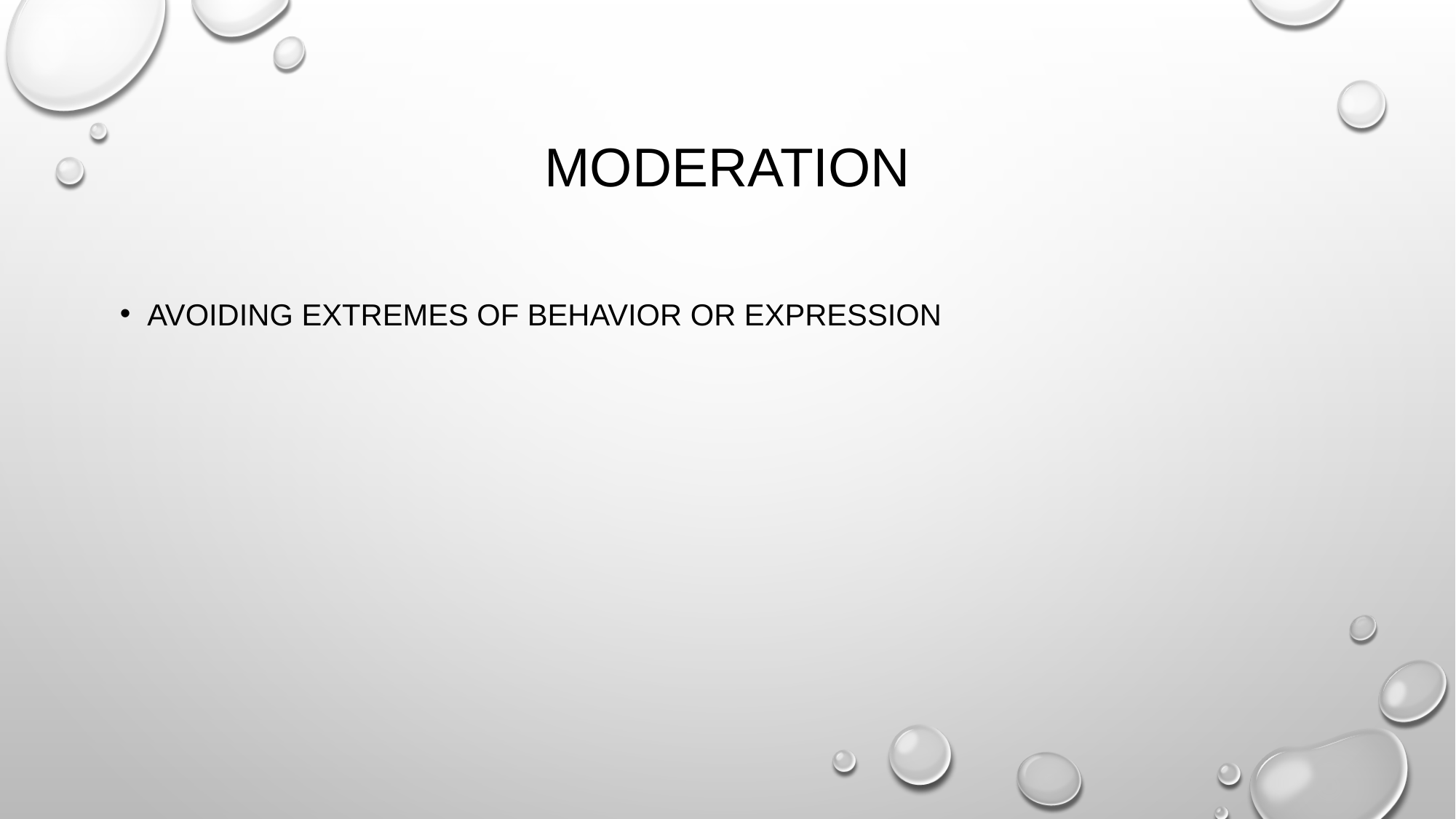

# moderation
avoiding extremes of behavior or expression